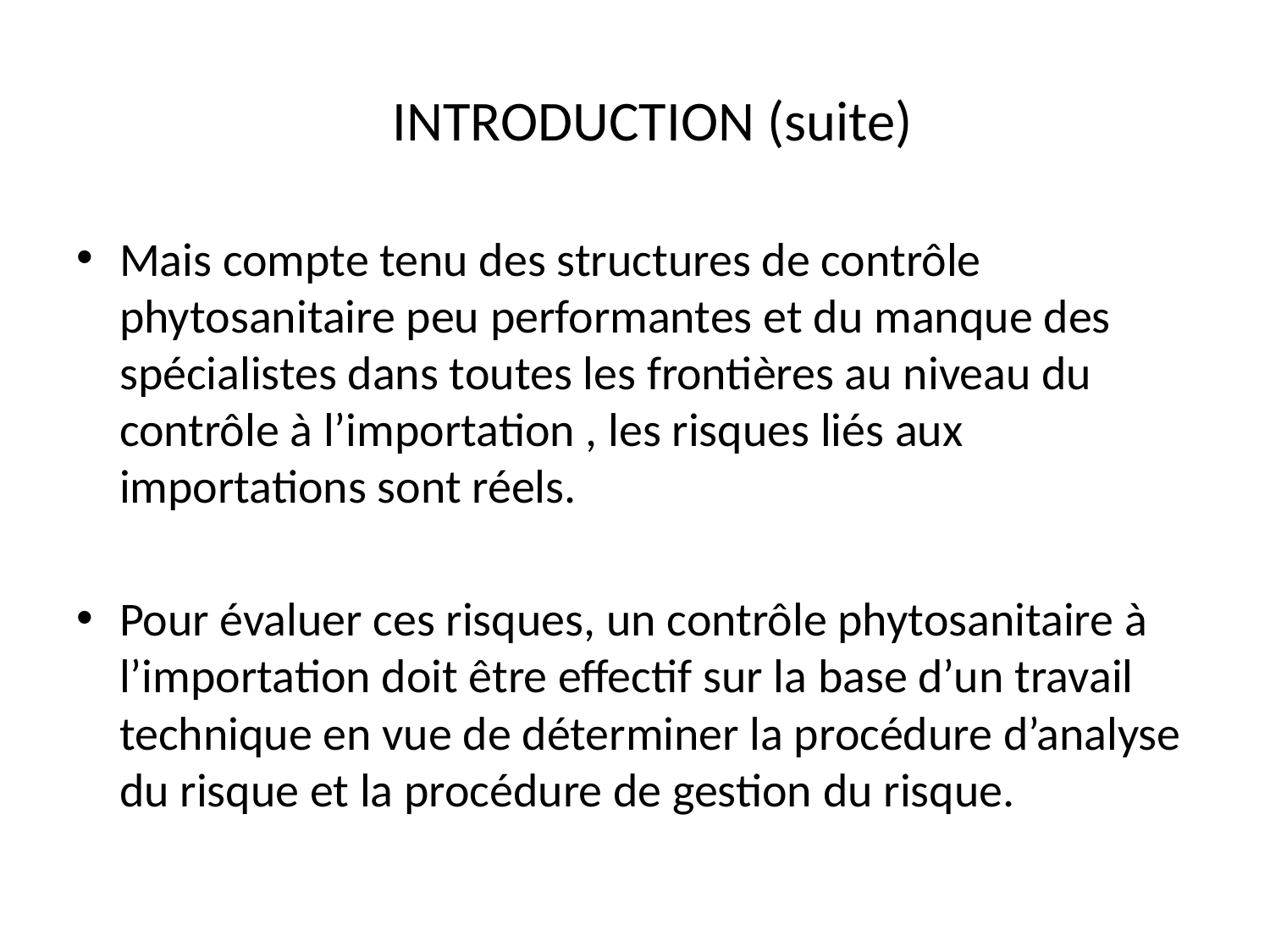

# INTRODUCTION (suite)
Mais compte tenu des structures de contrôle phytosanitaire peu performantes et du manque des spécialistes dans toutes les frontières au niveau du contrôle à l’importation , les risques liés aux importations sont réels.

Pour évaluer ces risques, un contrôle phytosanitaire à l’importation doit être effectif sur la base d’un travail technique en vue de déterminer la procédure d’analyse du risque et la procédure de gestion du risque.